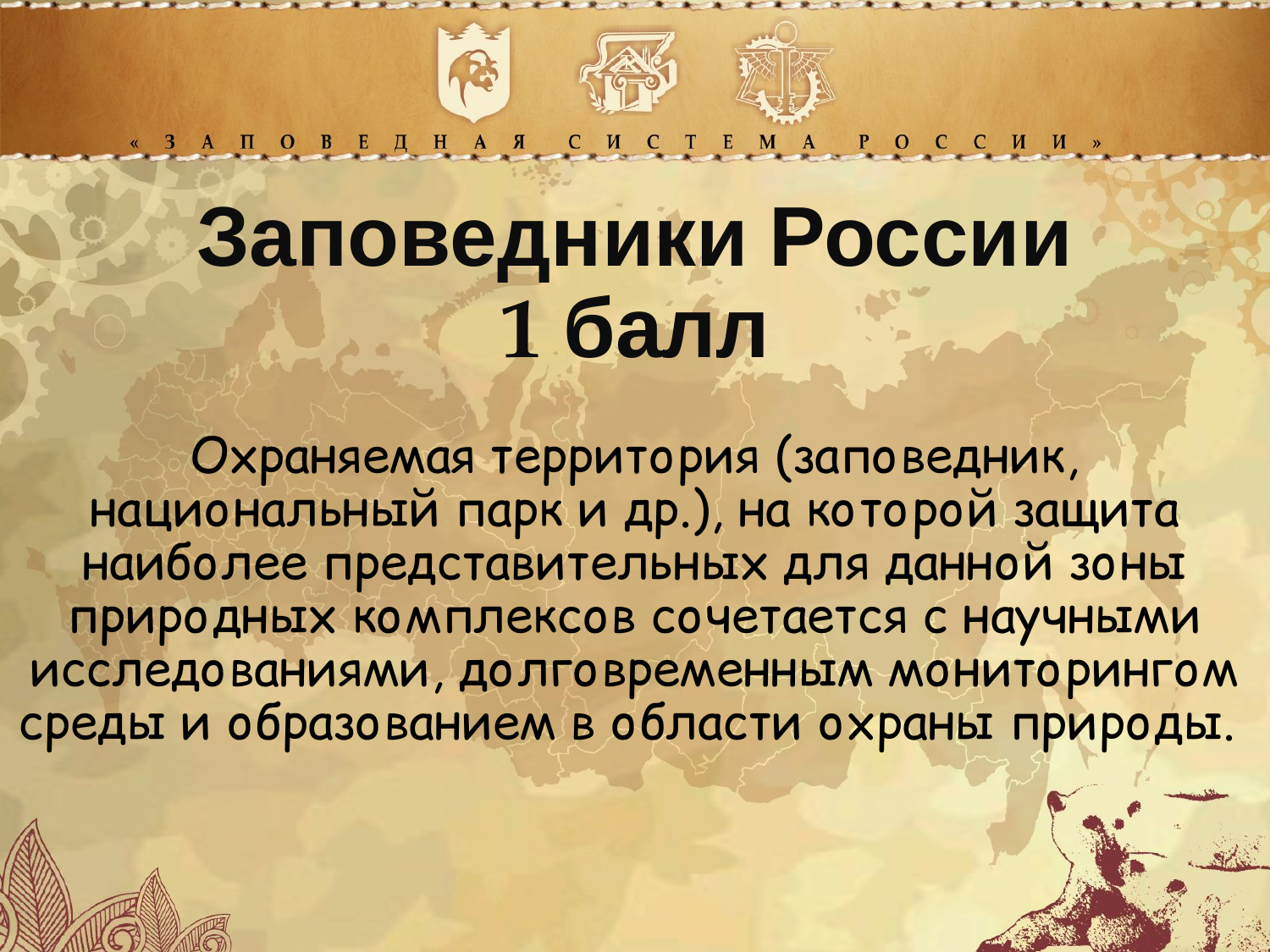

Заповедники России
1 балл
Охраняемая территория (заповедник, национальный парк и др.), на которой защита наиболее представительных для данной зоны природных комплексов сочетается с научными исследованиями, долговременным мониторингом среды и образованием в области охраны природы.